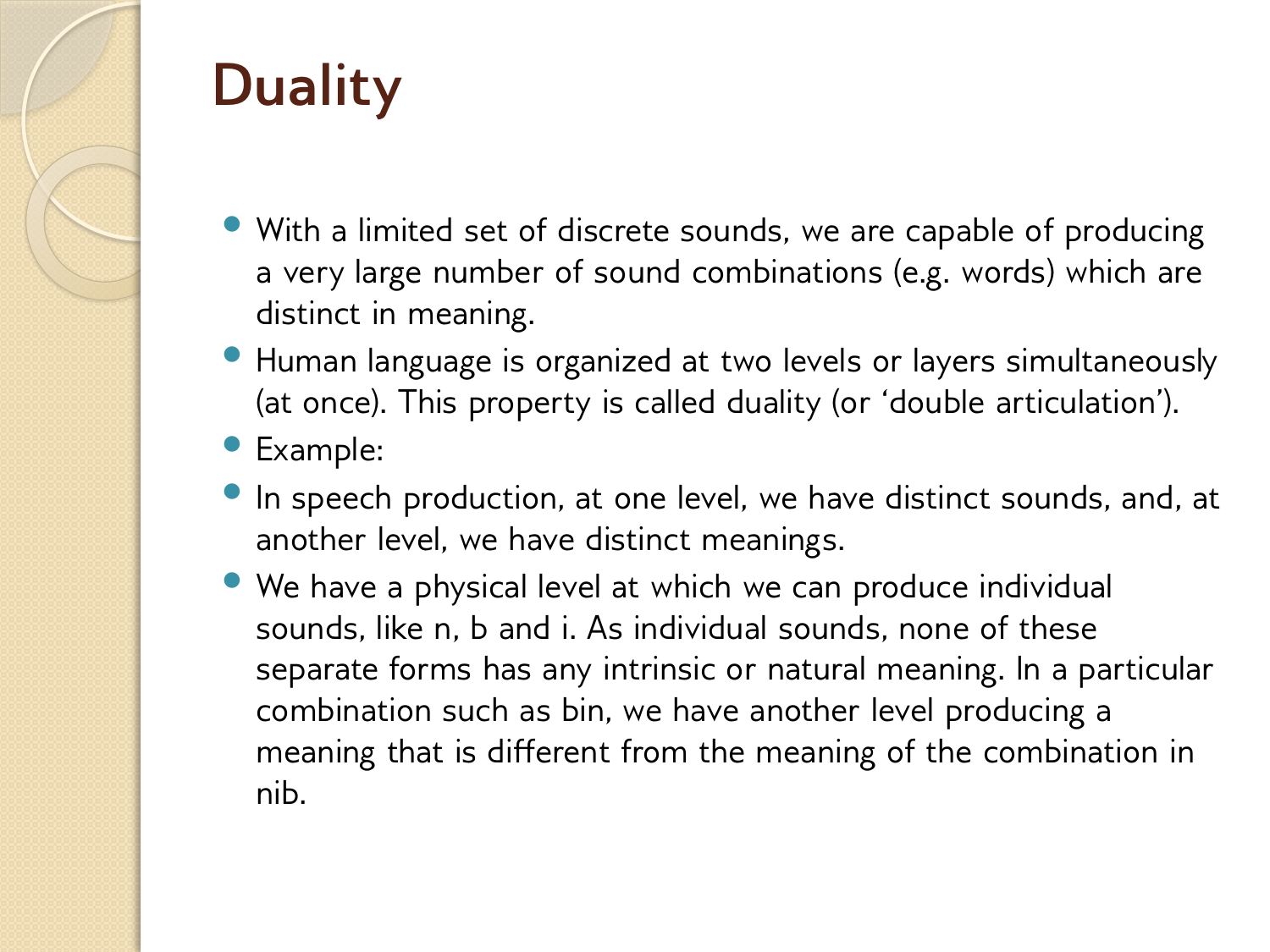

# Duality
With a limited set of discrete sounds, we are capable of producing a very large number of sound combinations (e.g. words) which are distinct in meaning.
Human language is organized at two levels or layers simultaneously (at once). This property is called duality (or ‘double articulation’).
Example:
In speech production, at one level, we have distinct sounds, and, at another level, we have distinct meanings.
We have a physical level at which we can produce individual sounds, like n, b and i. As individual sounds, none of these separate forms has any intrinsic or natural meaning. In a particular combination such as bin, we have another level producing a meaning that is different from the meaning of the combination in nib.